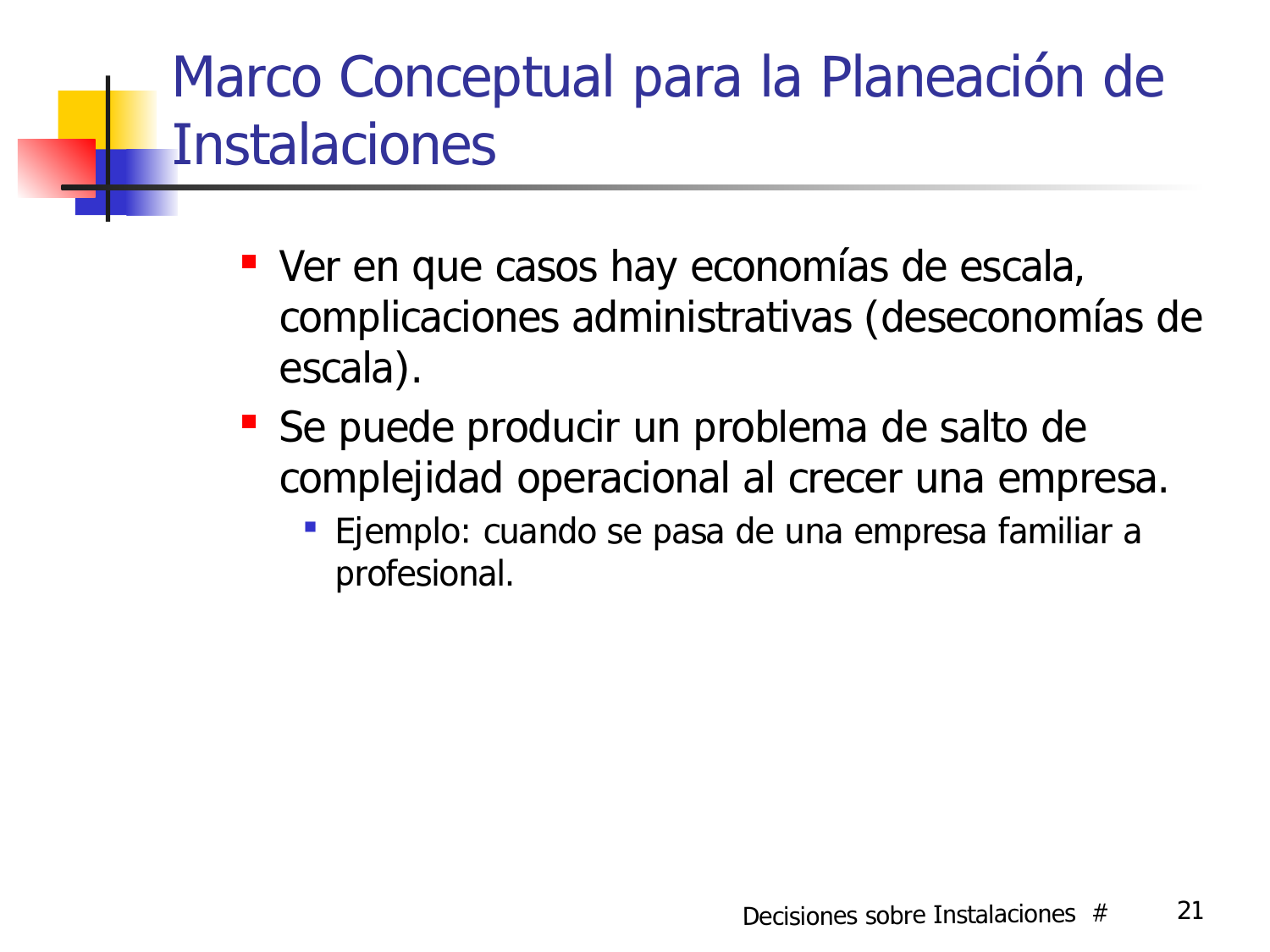

# Marco Conceptual para la Planeación de Instalaciones
Ver en que casos hay economías de escala, complicaciones administrativas (deseconomías de escala).
Se puede producir un problema de salto de complejidad operacional al crecer una empresa.
Ejemplo: cuando se pasa de una empresa familiar a profesional.
21
Decisiones sobre Instalaciones  #